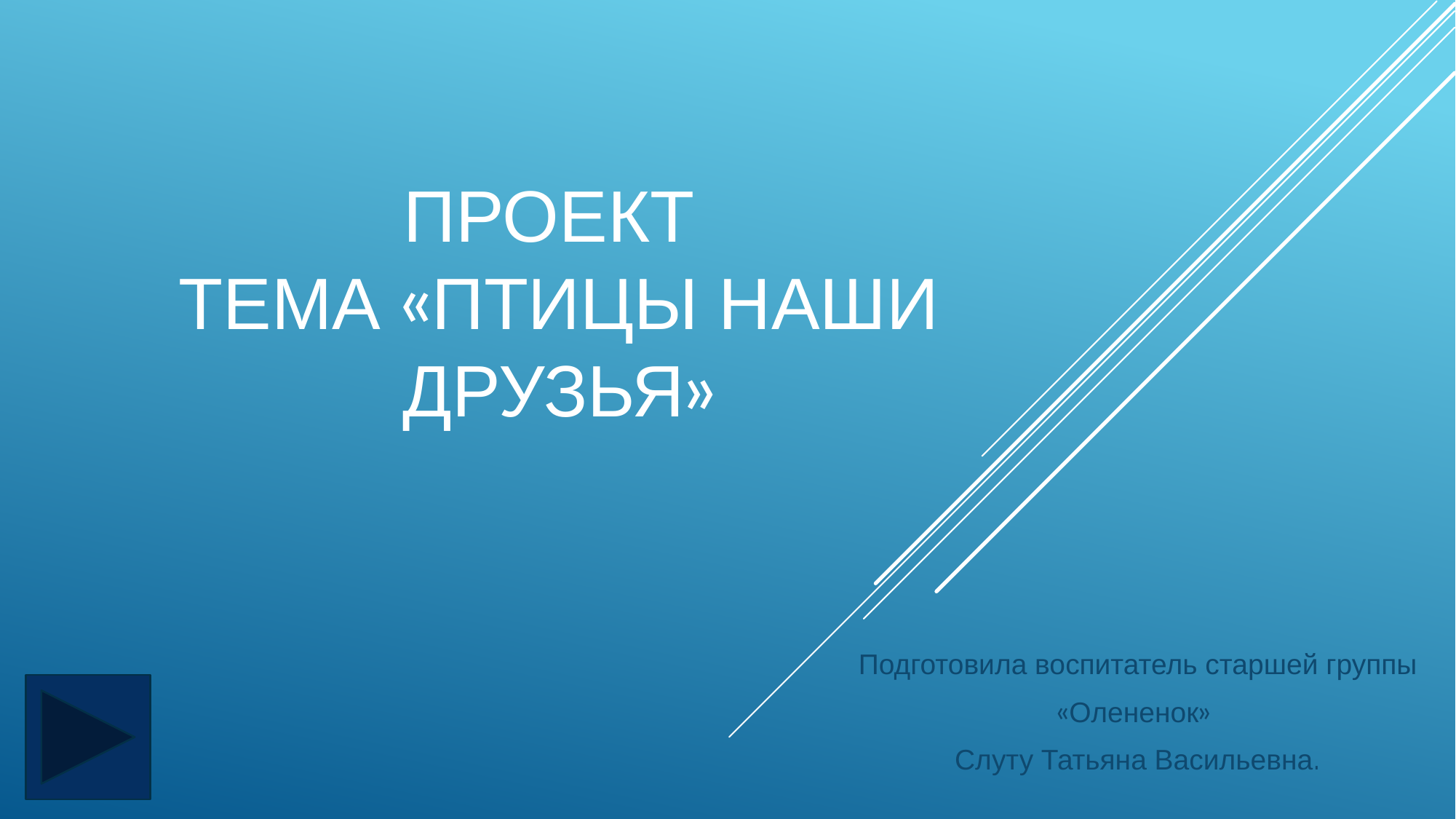

# Проект тема «Птицы наши друзья»
Подготовила воспитатель старшей группы
«Олененок»
Слуту Татьяна Васильевна.